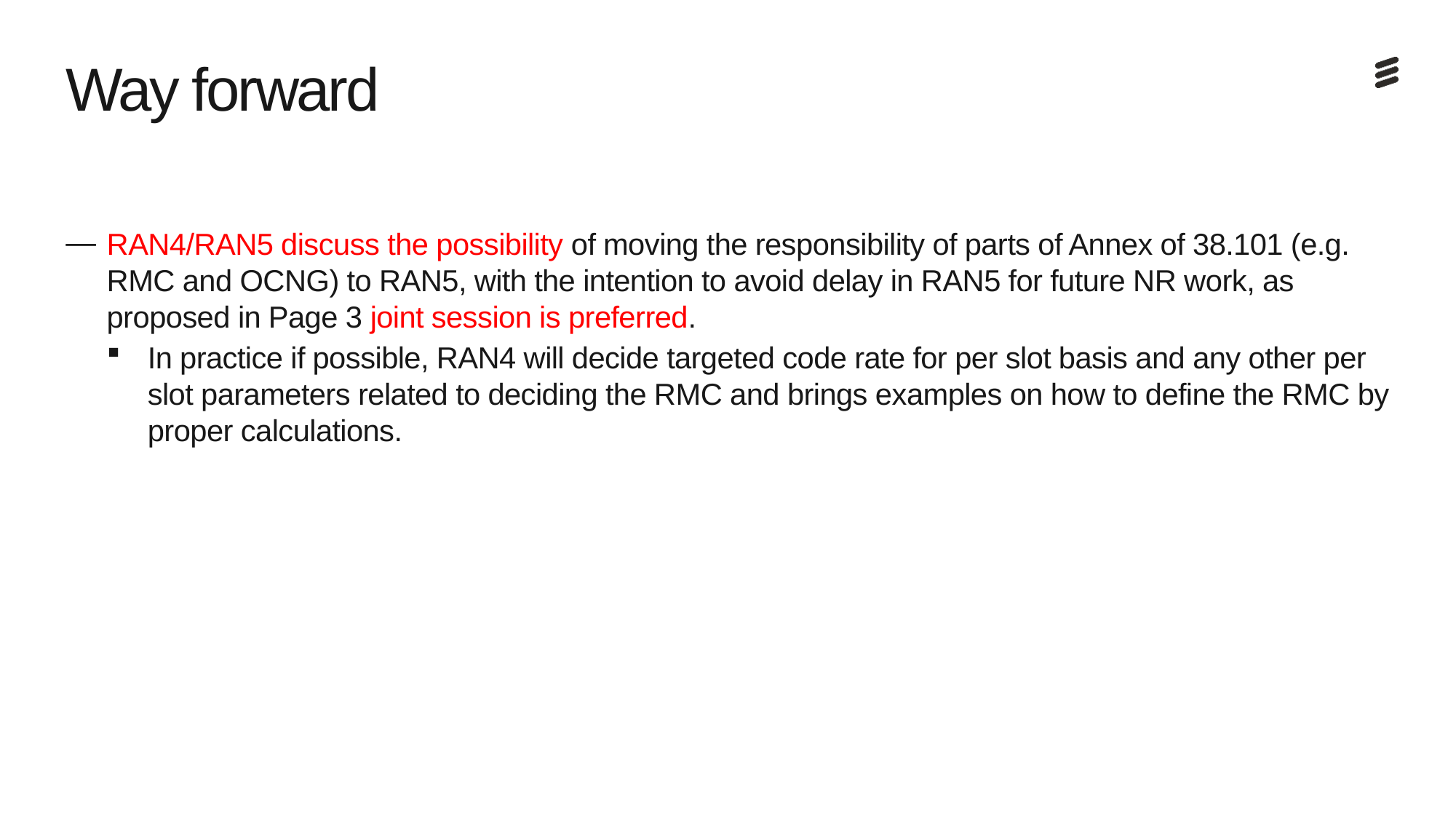

# Way forward
RAN4/RAN5 discuss the possibility of moving the responsibility of parts of Annex of 38.101 (e.g. RMC and OCNG) to RAN5, with the intention to avoid delay in RAN5 for future NR work, as proposed in Page 3 joint session is preferred.
In practice if possible, RAN4 will decide targeted code rate for per slot basis and any other per slot parameters related to deciding the RMC and brings examples on how to define the RMC by proper calculations.